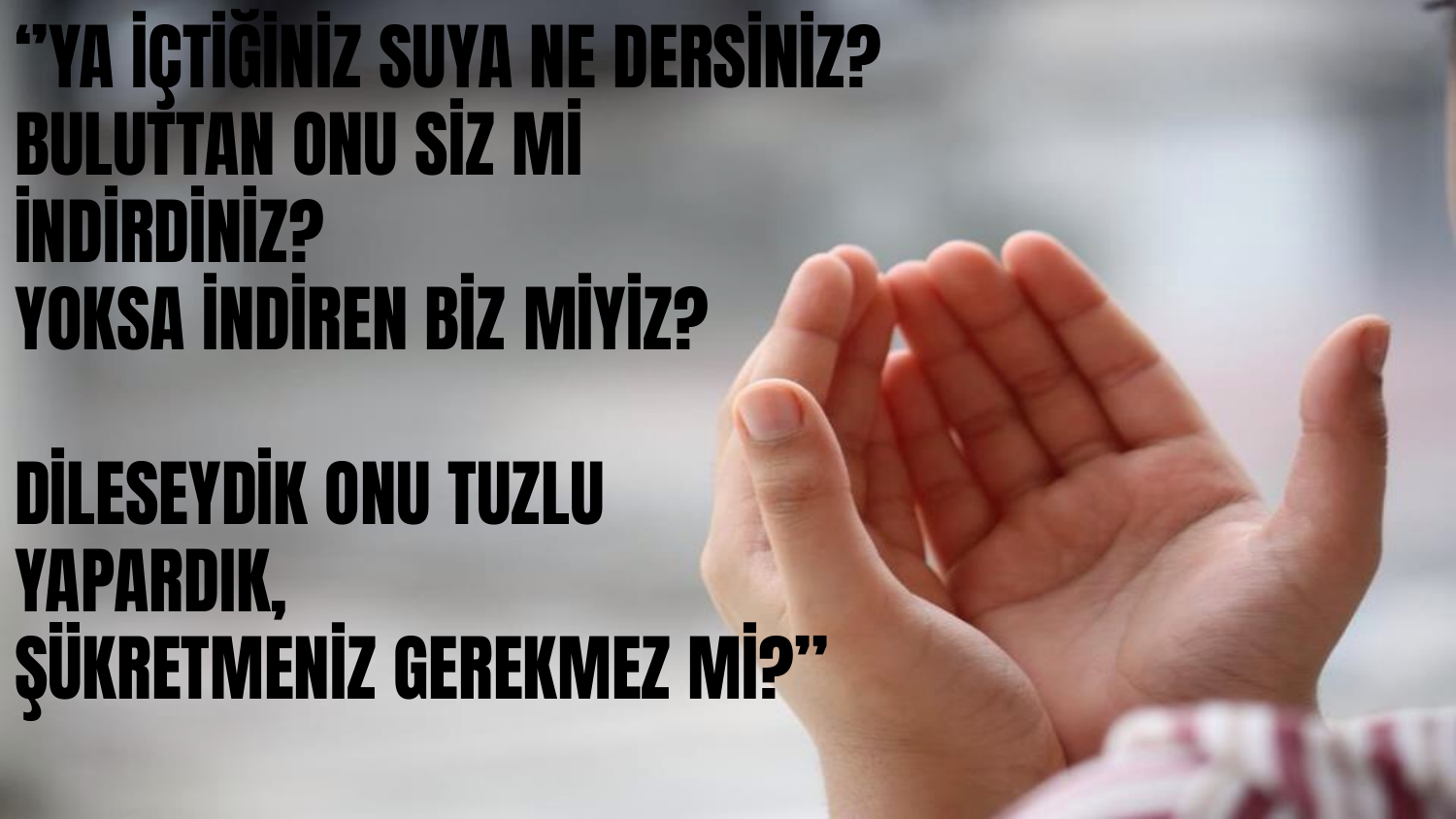

‘’YA İÇTİĞİNİZ SUYA NE DERSİNİZ?
BULUTTAN ONU SİZ Mİ İNDİRDİNİZ?
YOKSA İNDİREN BİZ MİYİZ?

DİLESEYDİK ONU TUZLU YAPARDIK,
ŞÜKRETMENİZ GEREKMEZ Mİ?’’